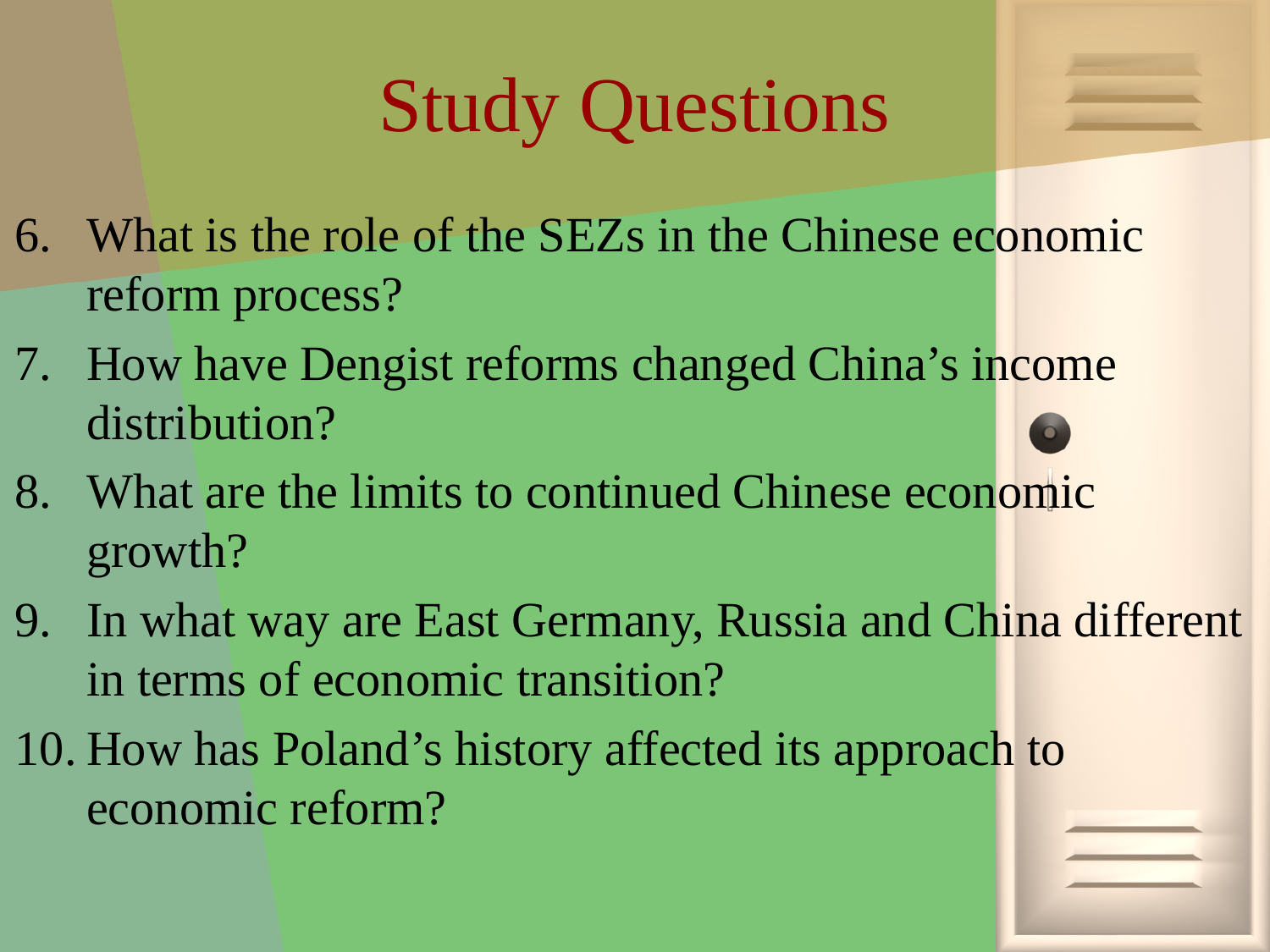

# Study Questions
What is the role of the SEZs in the Chinese economic reform process?
How have Dengist reforms changed China’s income distribution?
What are the limits to continued Chinese economic growth?
In what way are East Germany, Russia and China different in terms of economic transition?
How has Poland’s history affected its approach to economic reform?